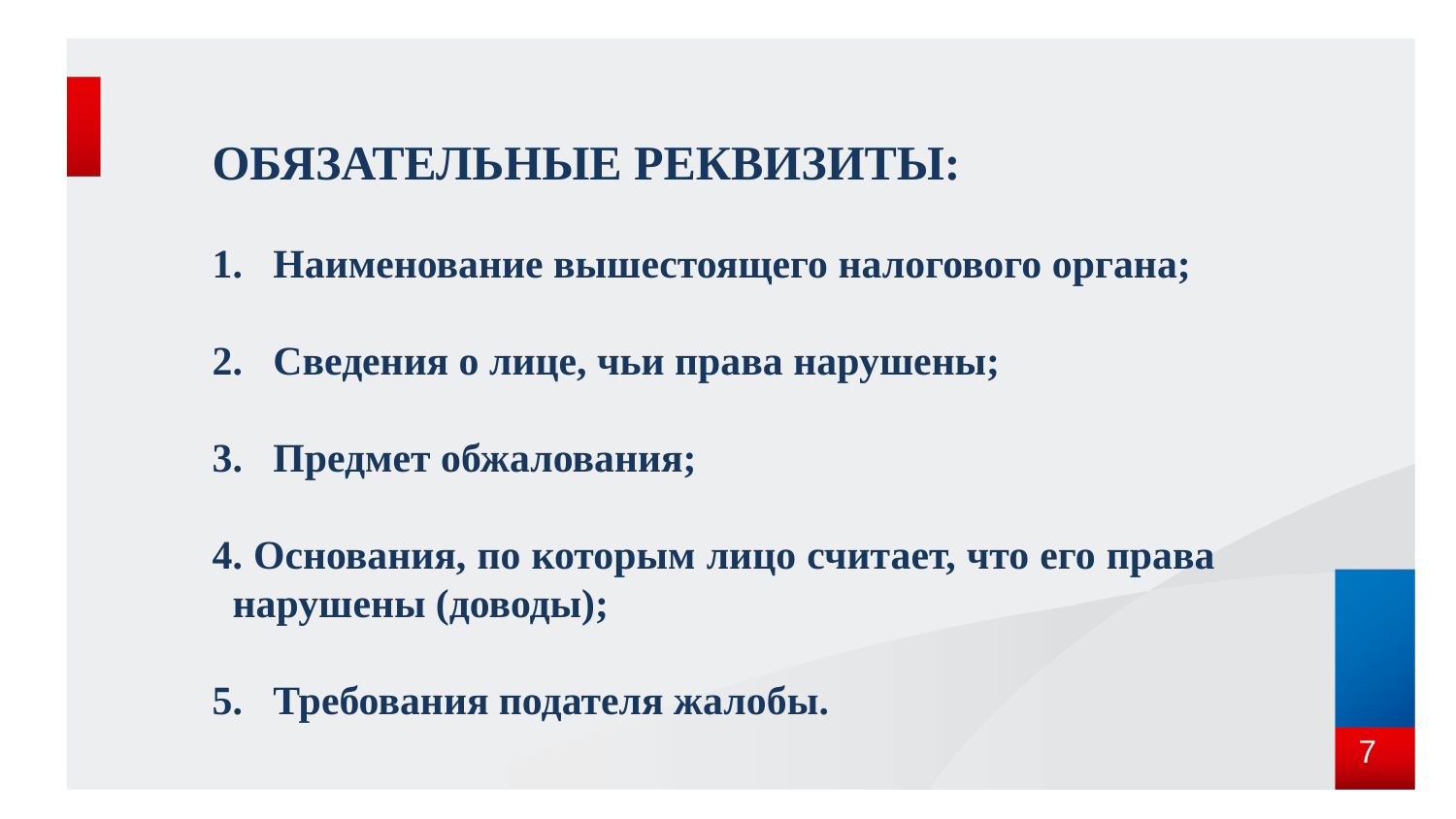

ОБЯЗАТЕЛЬНЫЕ РЕКВИЗИТЫ:

1.   Наименование вышестоящего налогового органа;

2.   Сведения о лице, чьи права нарушены;

3.   Предмет обжалования;

4. Основания, по которым лицо считает, что его права           нарушены (доводы);

5.   Требования подателя жалобы.
7